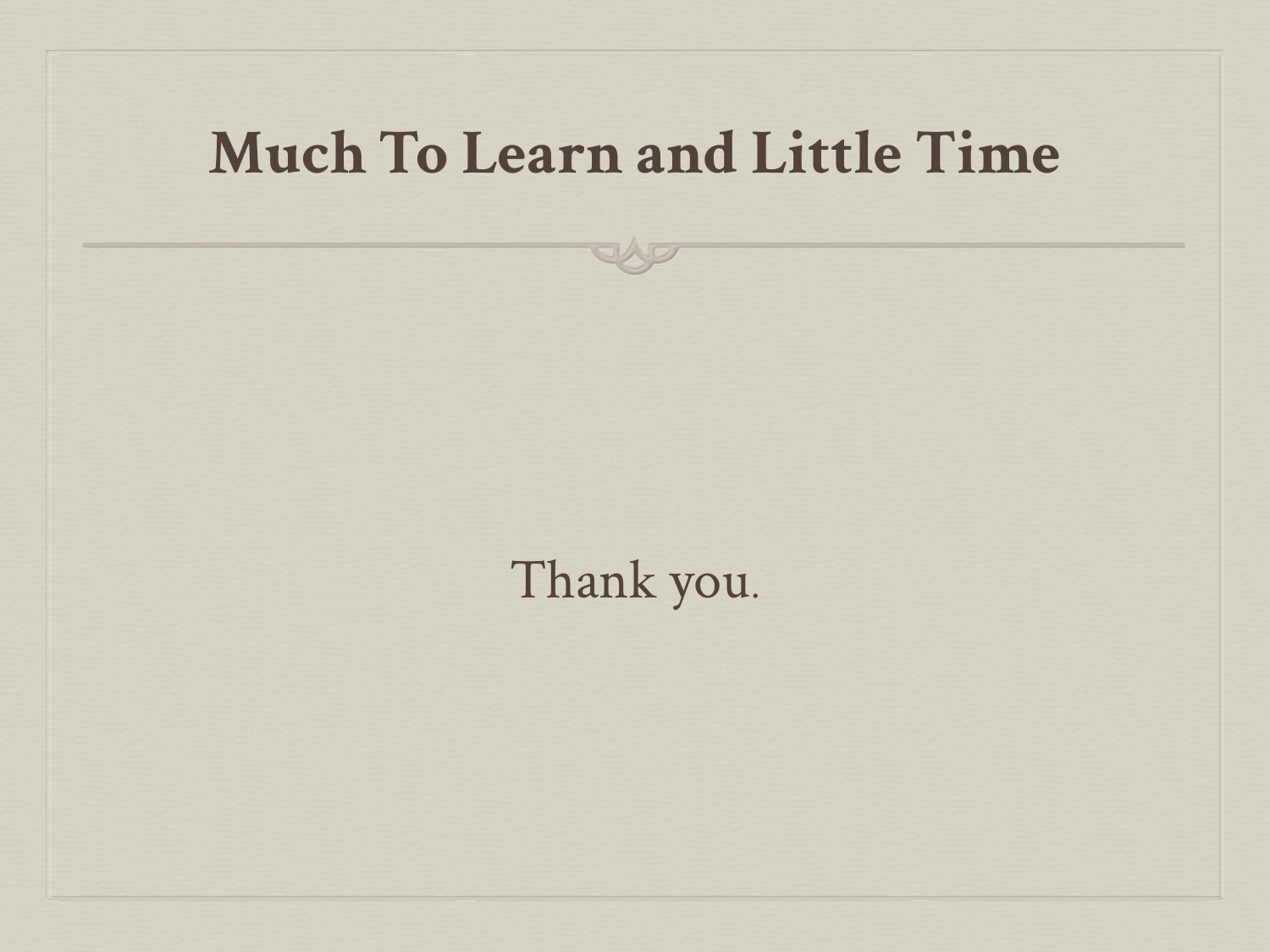

# Much To Learn and Little Time

Thank you.